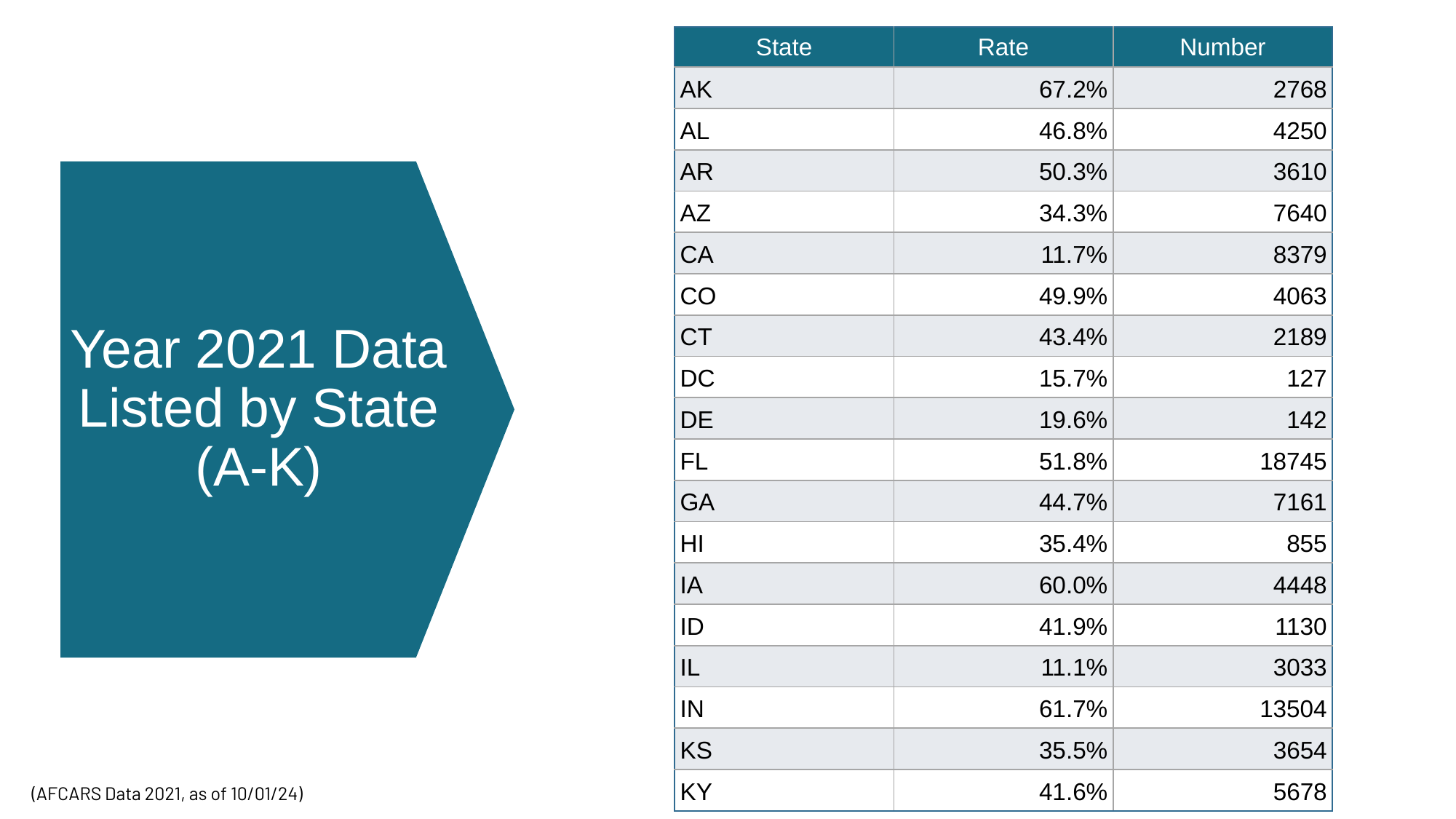

| State | Rate | Number |
| --- | --- | --- |
| AK | 67.2% | 2768 |
| AL | 46.8% | 4250 |
| AR | 50.3% | 3610 |
| AZ | 34.3% | 7640 |
| CA | 11.7% | 8379 |
| CO | 49.9% | 4063 |
| CT | 43.4% | 2189 |
| DC | 15.7% | 127 |
| DE | 19.6% | 142 |
| FL | 51.8% | 18745 |
| GA | 44.7% | 7161 |
| HI | 35.4% | 855 |
| IA | 60.0% | 4448 |
| ID | 41.9% | 1130 |
| IL | 11.1% | 3033 |
| IN | 61.7% | 13504 |
| KS | 35.5% | 3654 |
| KY | 41.6% | 5678 |

# Year 2021 Data Listed by State (A-K)
(AFCARS Data 2021, as of 10/01/24)